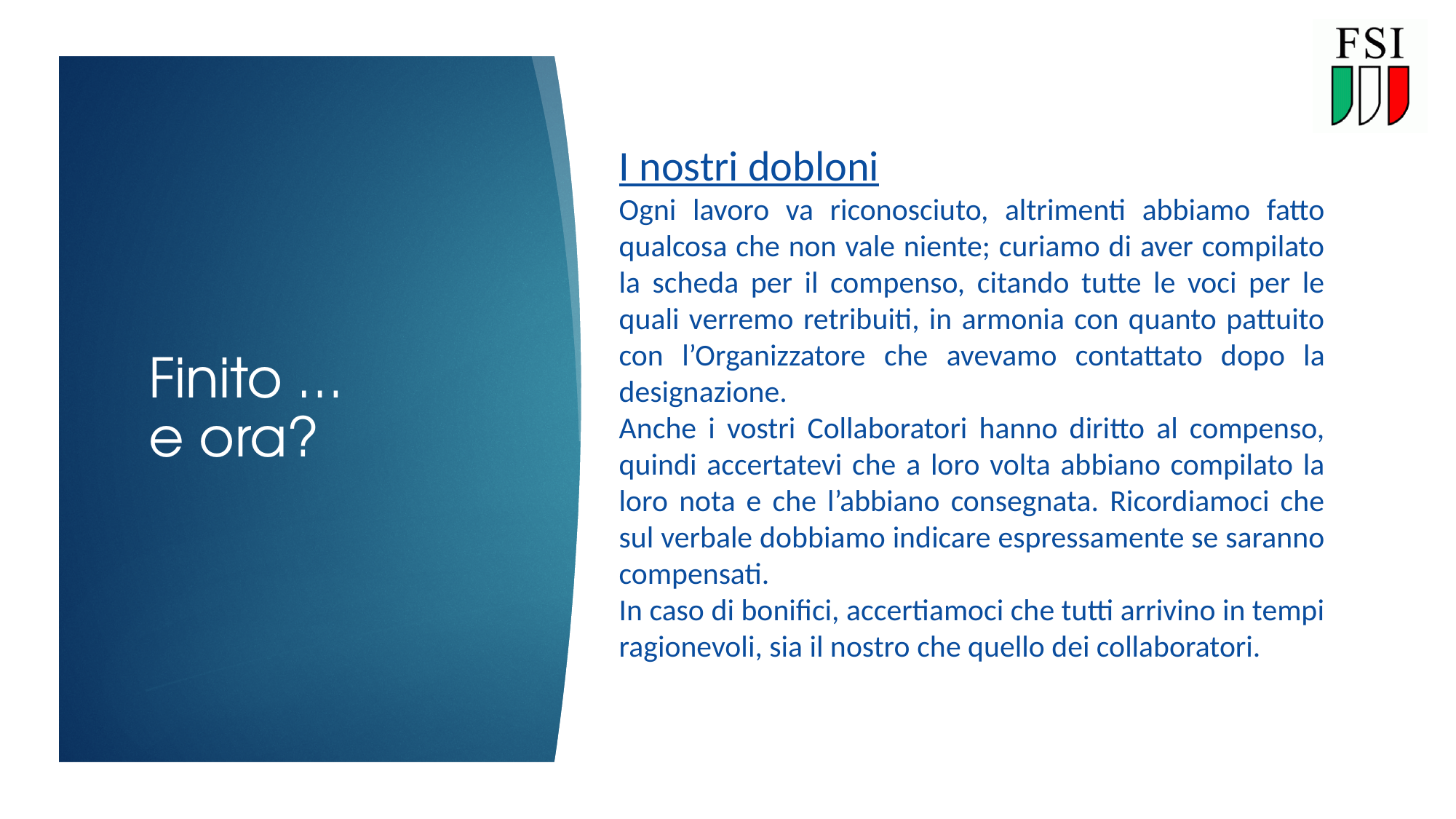

32
I nostri dobloni
Ogni lavoro va riconosciuto, altrimenti abbiamo fatto qualcosa che non vale niente; curiamo di aver compilato la scheda per il compenso, citando tutte le voci per le quali verremo retribuiti, in armonia con quanto pattuito con l’Organizzatore che avevamo contattato dopo la designazione.
Anche i vostri Collaboratori hanno diritto al compenso, quindi accertatevi che a loro volta abbiano compilato la loro nota e che l’abbiano consegnata. Ricordiamoci che sul verbale dobbiamo indicare espressamente se saranno compensati.
In caso di bonifici, accertiamoci che tutti arrivino in tempi ragionevoli, sia il nostro che quello dei collaboratori.
# Finito … e ora?